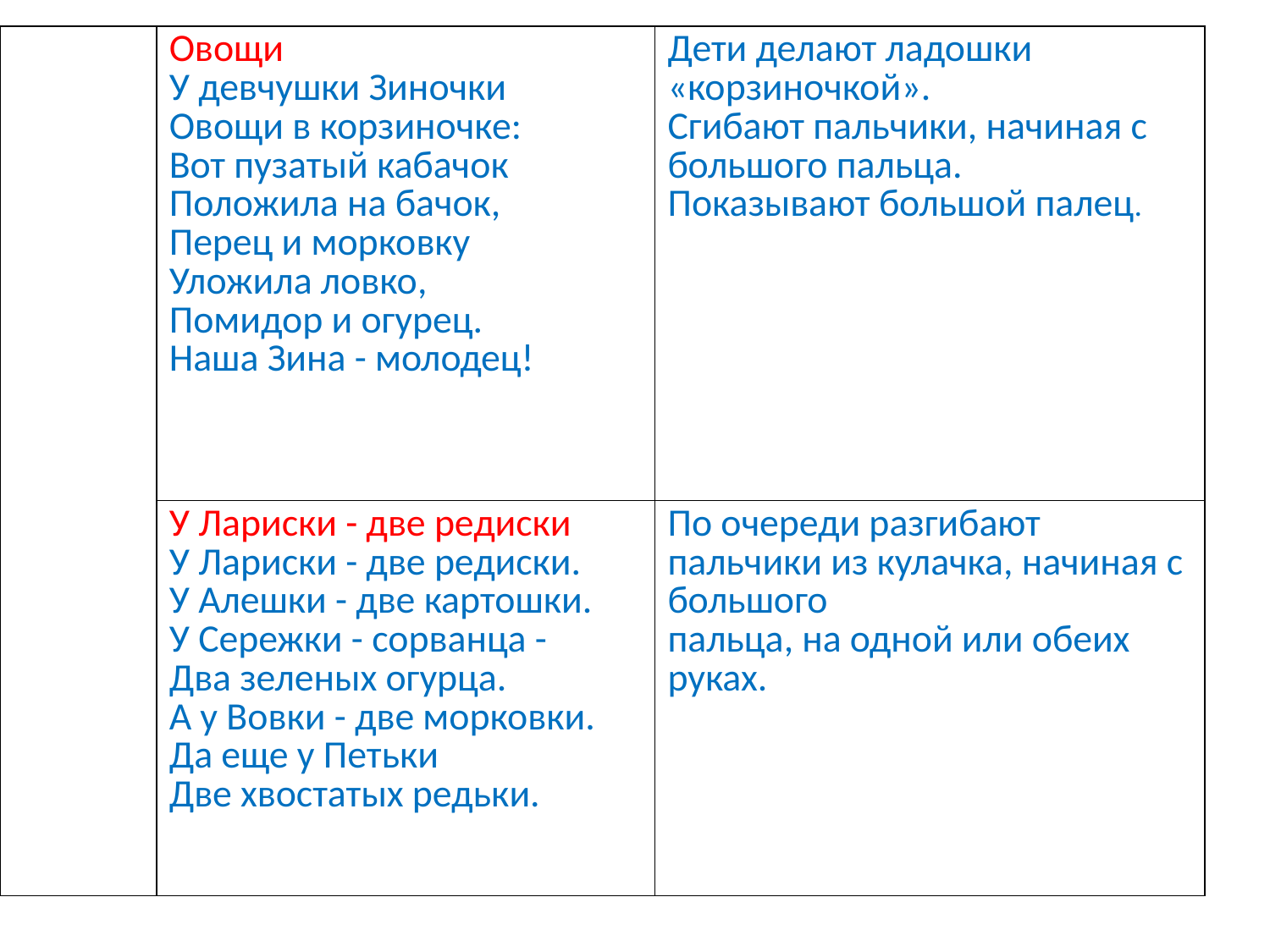

|  | Овощи У девчушки Зиночки Овощи в корзиночке: Вот пузатый кабачок Положила на бачок, Перец и морковку Уложила ловко, Помидор и огурец. Наша Зина - молодец! | Дети делают ладошки «корзиночкой». Сгибают пальчики, начиная с большого пальца. Показывают большой палец. |
| --- | --- | --- |
|  | У Лариски - две редиски У Лариски - две редиски. У Алешки - две картошки. У Сережки - сорванца - Два зеленых огурца. А у Вовки - две морковки. Да еще у Петьки Две хвостатых редьки. | По очереди разгибают пальчики из кулачка, начиная с большого пальца, на одной или обеих руках. |